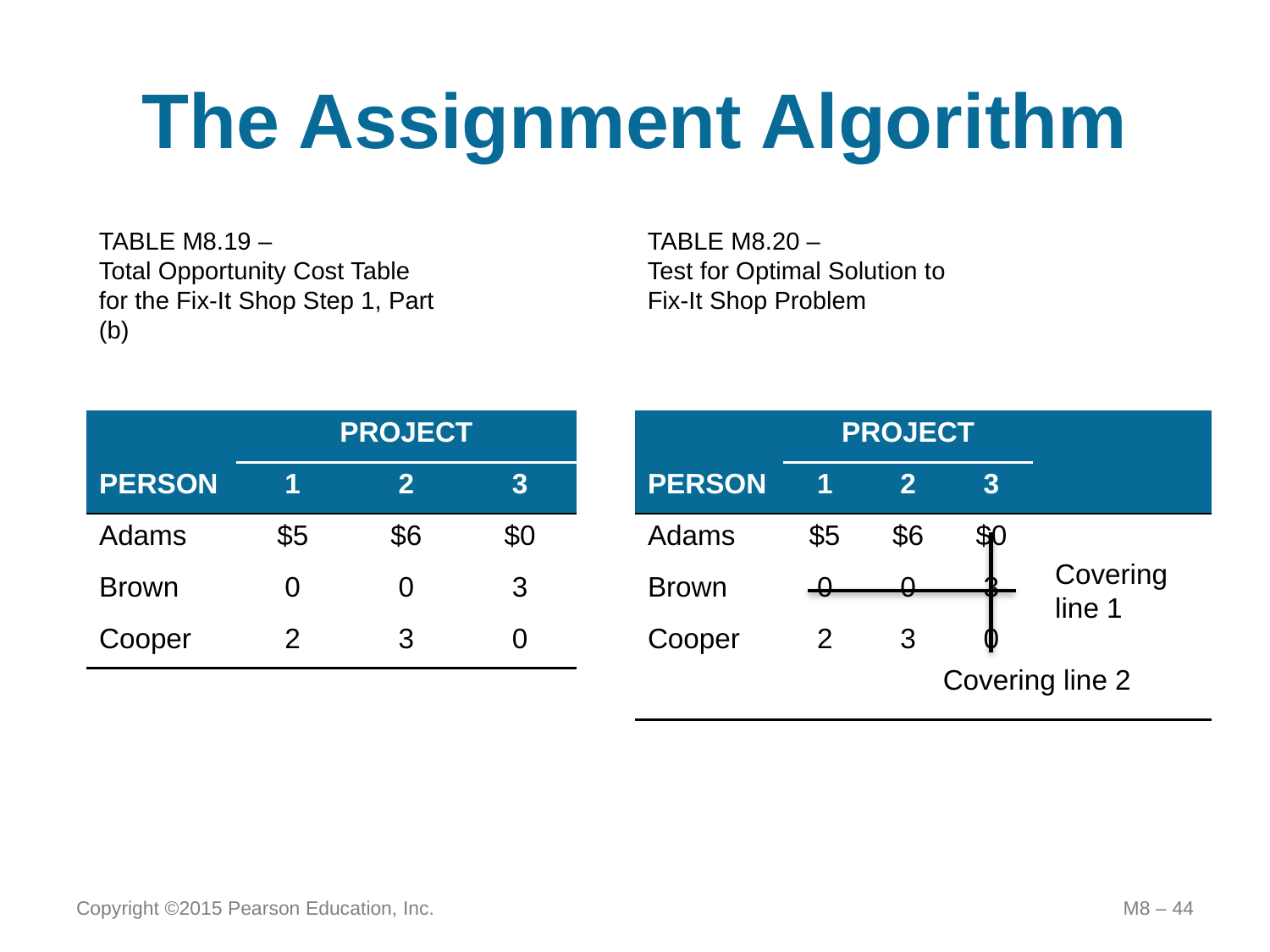

# The Assignment Algorithm
TABLE M8.19 –
Total Opportunity Cost Table for the Fix-It Shop Step 1, Part (b)
TABLE M8.20 –
Test for Optimal Solution to Fix-It Shop Problem
|  | PROJECT |  |  |
| --- | --- | --- | --- |
| PERSON | 1 | 2 | 3 |
| Adams | $5 | $6 | $0 |
| Brown | 0 | 0 | 3 |
| Cooper | 2 | 3 | 0 |
|  | PROJECT |  |  |  |
| --- | --- | --- | --- | --- |
| PERSON | 1 | 2 | 3 |  |
| Adams | $5 | $6 | $0 |  |
| Brown | 0 | 0 | 3 |  |
| Cooper | 2 | 3 | 0 |  |
|  |  |  |  |  |
Covering line 1
Covering line 2
Copyright ©2015 Pearson Education, Inc.
M8 – 44